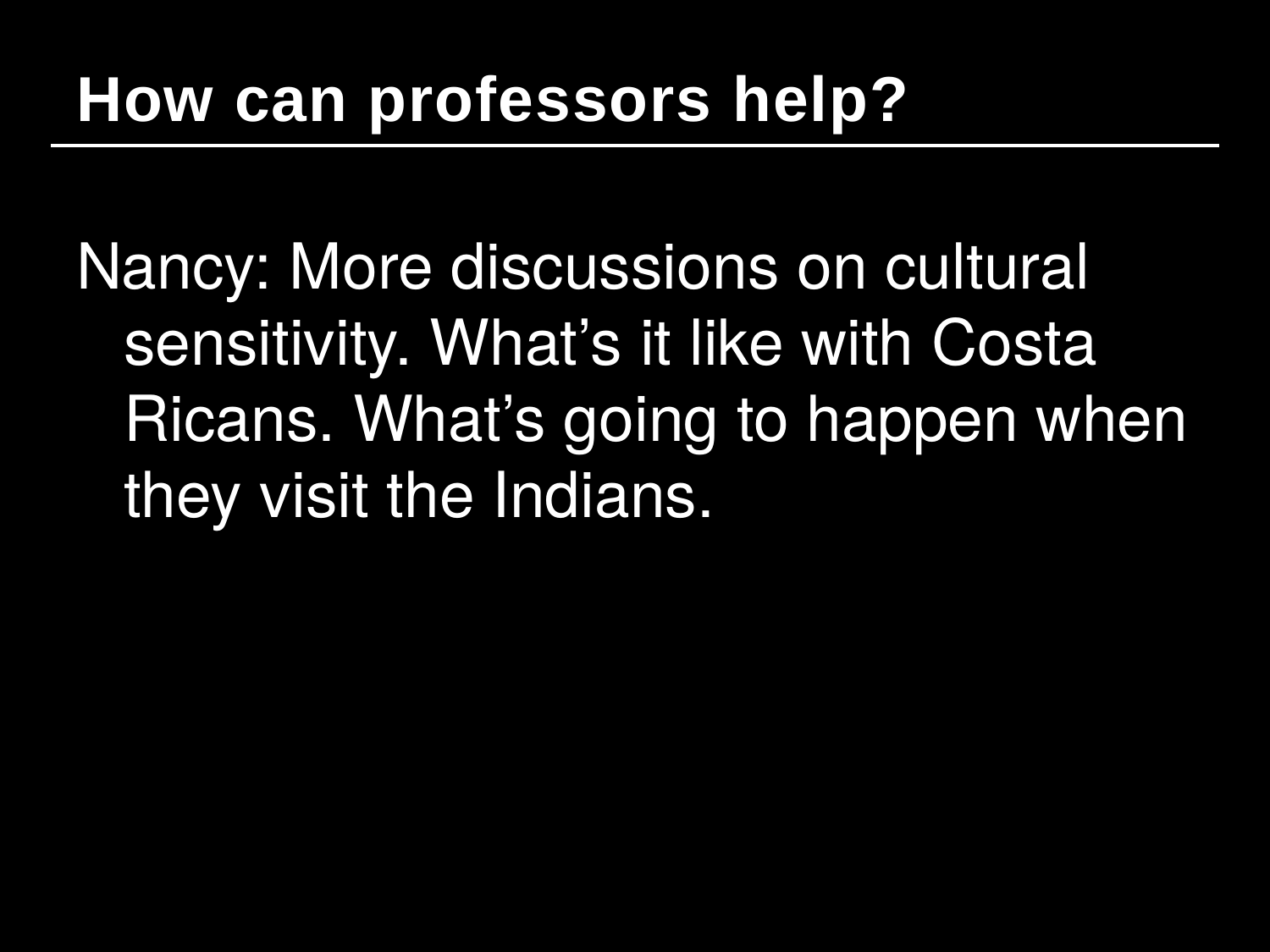

# How can professors help?
Nancy: More discussions on cultural sensitivity. What’s it like with Costa Ricans. What’s going to happen when they visit the Indians.